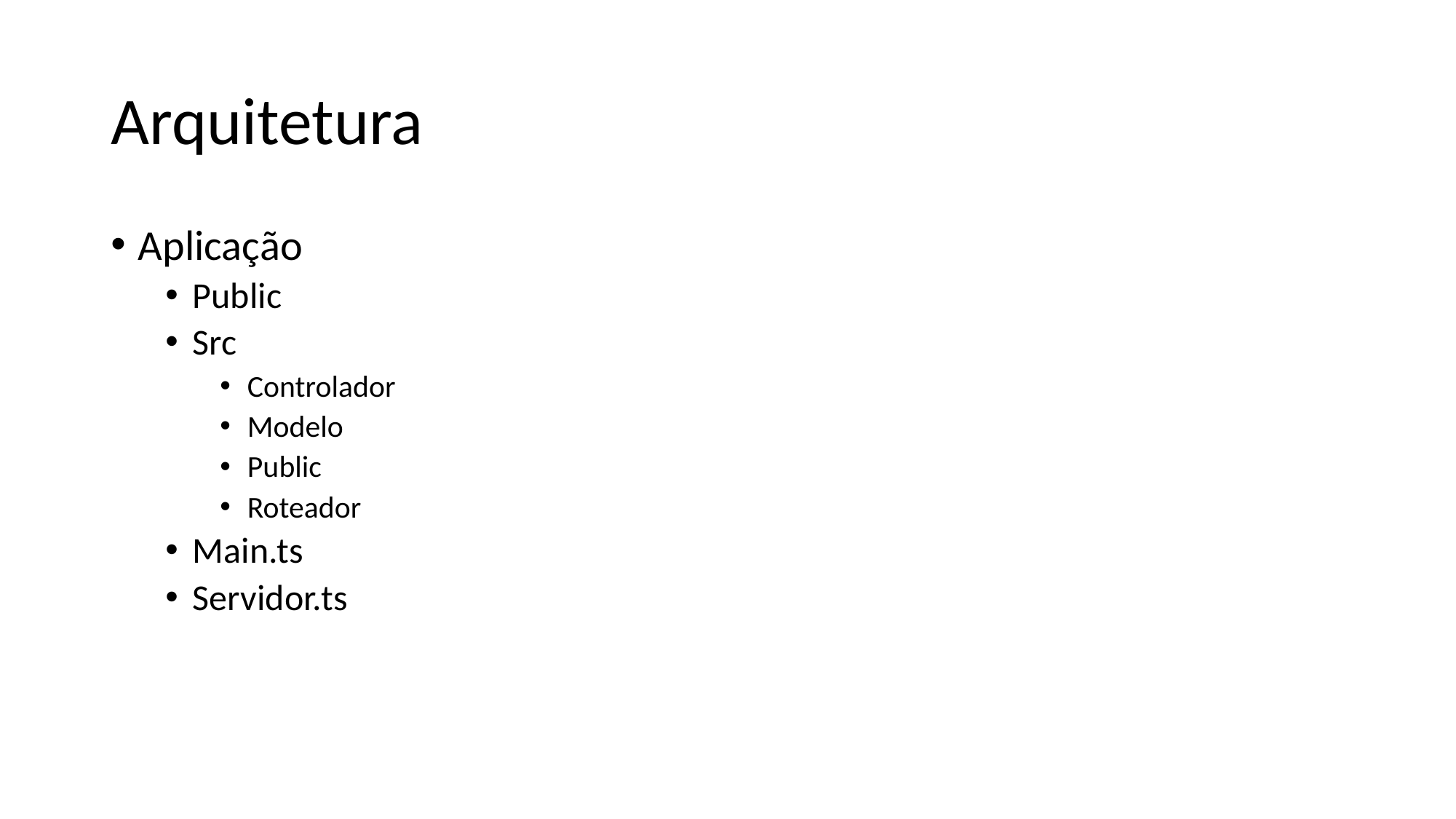

# Arquitetura
Aplicação
Public
Src
Controlador
Modelo
Public
Roteador
Main.ts
Servidor.ts